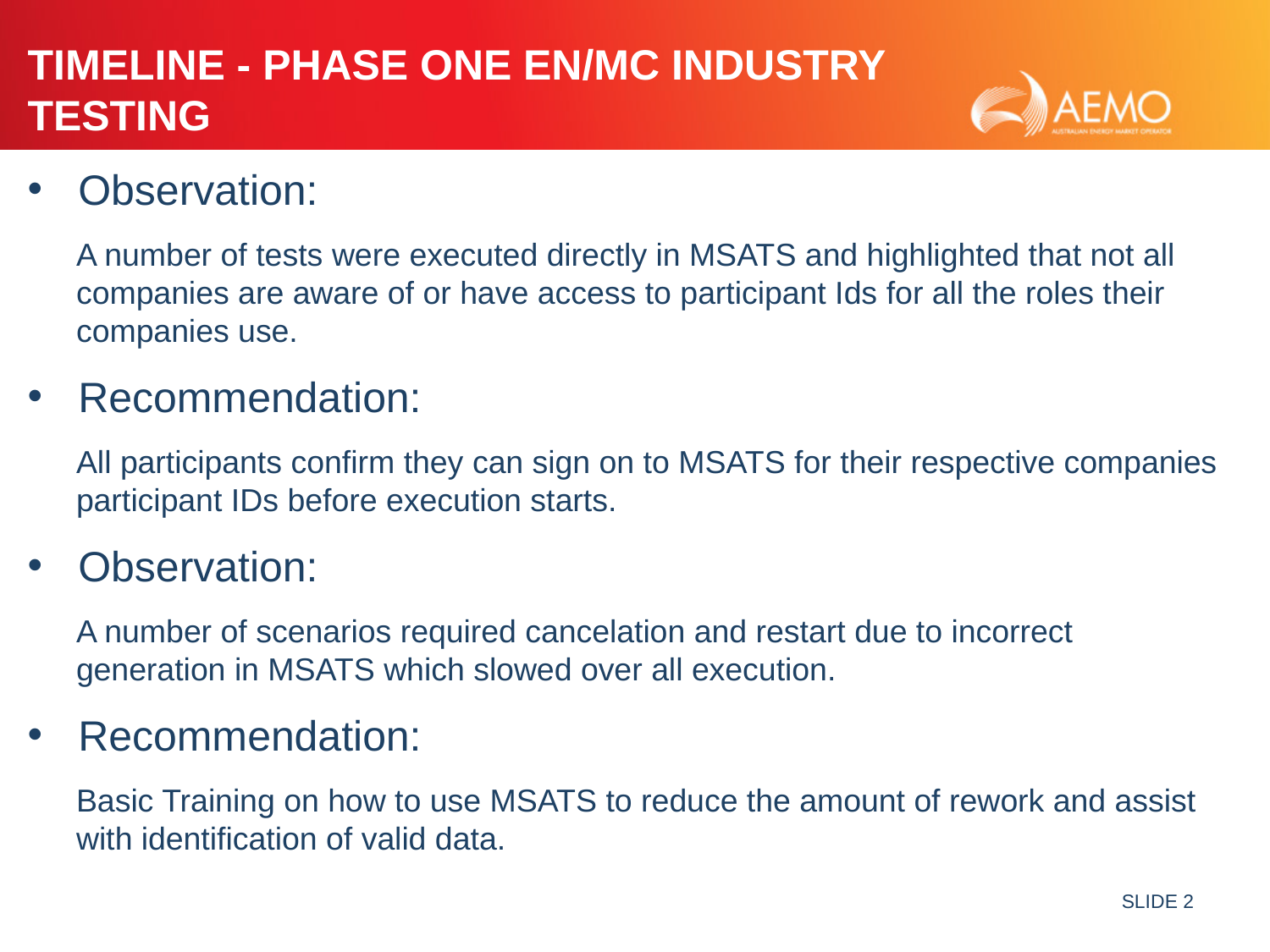

# Timeline - Phase One En/mc Industry Testing
Observation:
A number of tests were executed directly in MSATS and highlighted that not all companies are aware of or have access to participant Ids for all the roles their companies use.
Recommendation:
All participants confirm they can sign on to MSATS for their respective companies participant IDs before execution starts.
Observation:
A number of scenarios required cancelation and restart due to incorrect generation in MSATS which slowed over all execution.
Recommendation:
Basic Training on how to use MSATS to reduce the amount of rework and assist with identification of valid data.